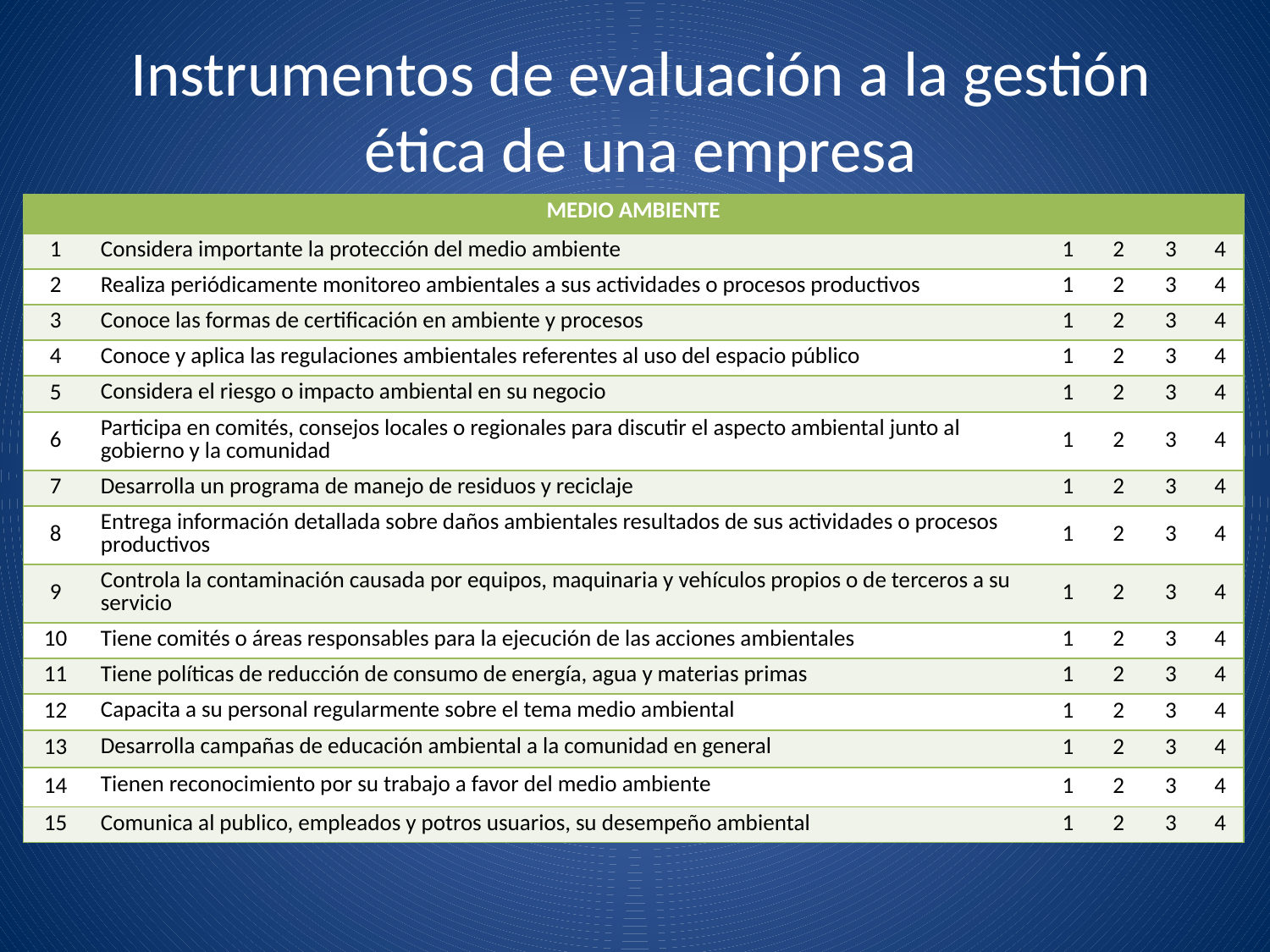

# Instrumentos de evaluación a la gestión ética de una empresa
| MEDIO AMBIENTE |  |  |  |  |  |
| --- | --- | --- | --- | --- | --- |
| 1 | Considera importante la protección del medio ambiente | 1 | 2 | 3 | 4 |
| 2 | Realiza periódicamente monitoreo ambientales a sus actividades o procesos productivos | 1 | 2 | 3 | 4 |
| 3 | Conoce las formas de certificación en ambiente y procesos | 1 | 2 | 3 | 4 |
| 4 | Conoce y aplica las regulaciones ambientales referentes al uso del espacio público | 1 | 2 | 3 | 4 |
| 5 | Considera el riesgo o impacto ambiental en su negocio | 1 | 2 | 3 | 4 |
| 6 | Participa en comités, consejos locales o regionales para discutir el aspecto ambiental junto al gobierno y la comunidad | 1 | 2 | 3 | 4 |
| 7 | Desarrolla un programa de manejo de residuos y reciclaje | 1 | 2 | 3 | 4 |
| 8 | Entrega información detallada sobre daños ambientales resultados de sus actividades o procesos productivos | 1 | 2 | 3 | 4 |
| 9 | Controla la contaminación causada por equipos, maquinaria y vehículos propios o de terceros a su servicio | 1 | 2 | 3 | 4 |
| 10 | Tiene comités o áreas responsables para la ejecución de las acciones ambientales | 1 | 2 | 3 | 4 |
| 11 | Tiene políticas de reducción de consumo de energía, agua y materias primas | 1 | 2 | 3 | 4 |
| 12 | Capacita a su personal regularmente sobre el tema medio ambiental | 1 | 2 | 3 | 4 |
| 13 | Desarrolla campañas de educación ambiental a la comunidad en general | 1 | 2 | 3 | 4 |
| 14 | Tienen reconocimiento por su trabajo a favor del medio ambiente | 1 | 2 | 3 | 4 |
| 15 | Comunica al publico, empleados y potros usuarios, su desempeño ambiental | 1 | 2 | 3 | 4 |